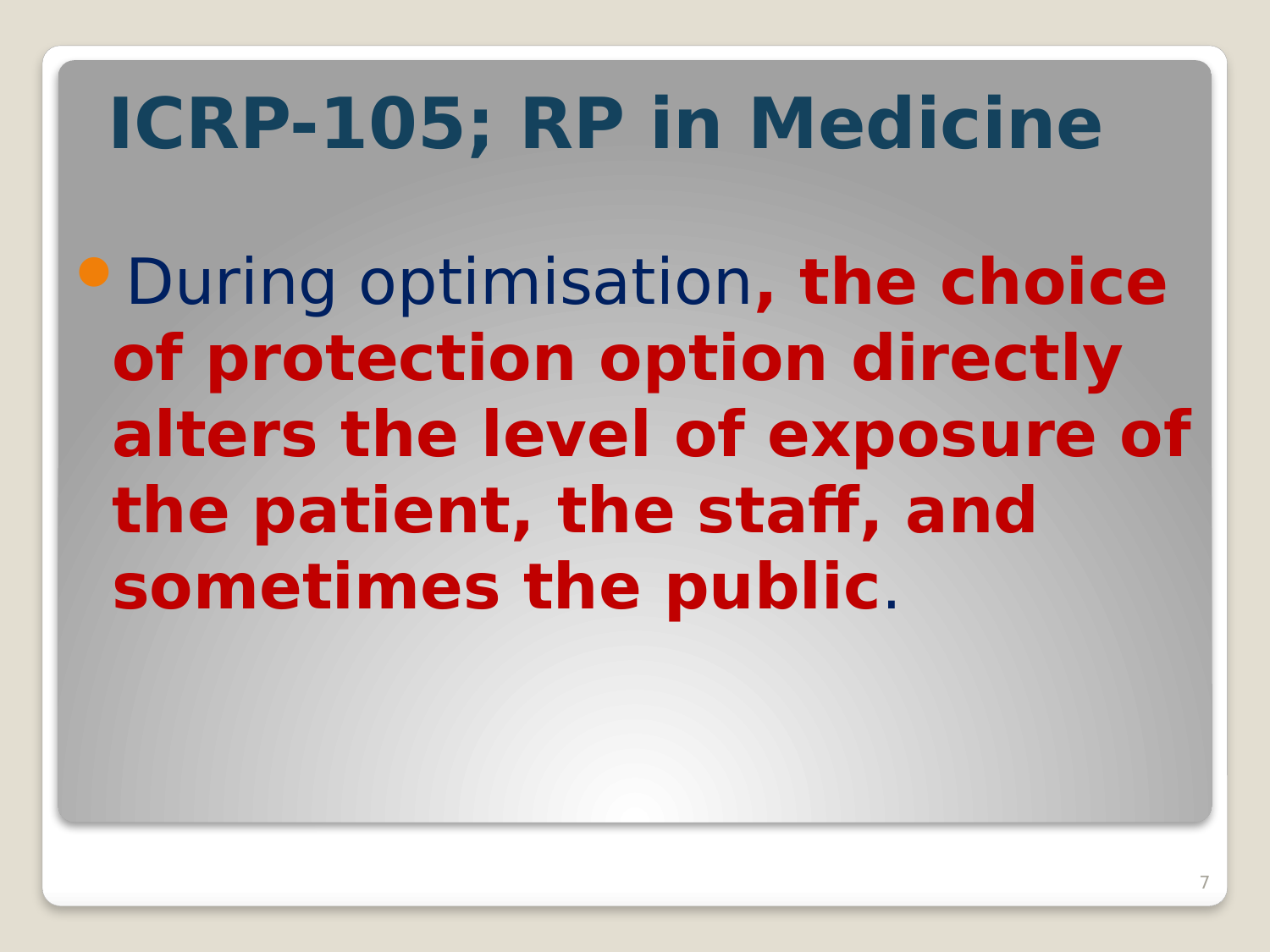

# ICRP-105; RP in Medicine
During optimisation, the choice of protection option directly alters the level of exposure of the patient, the staff, and sometimes the public.

7